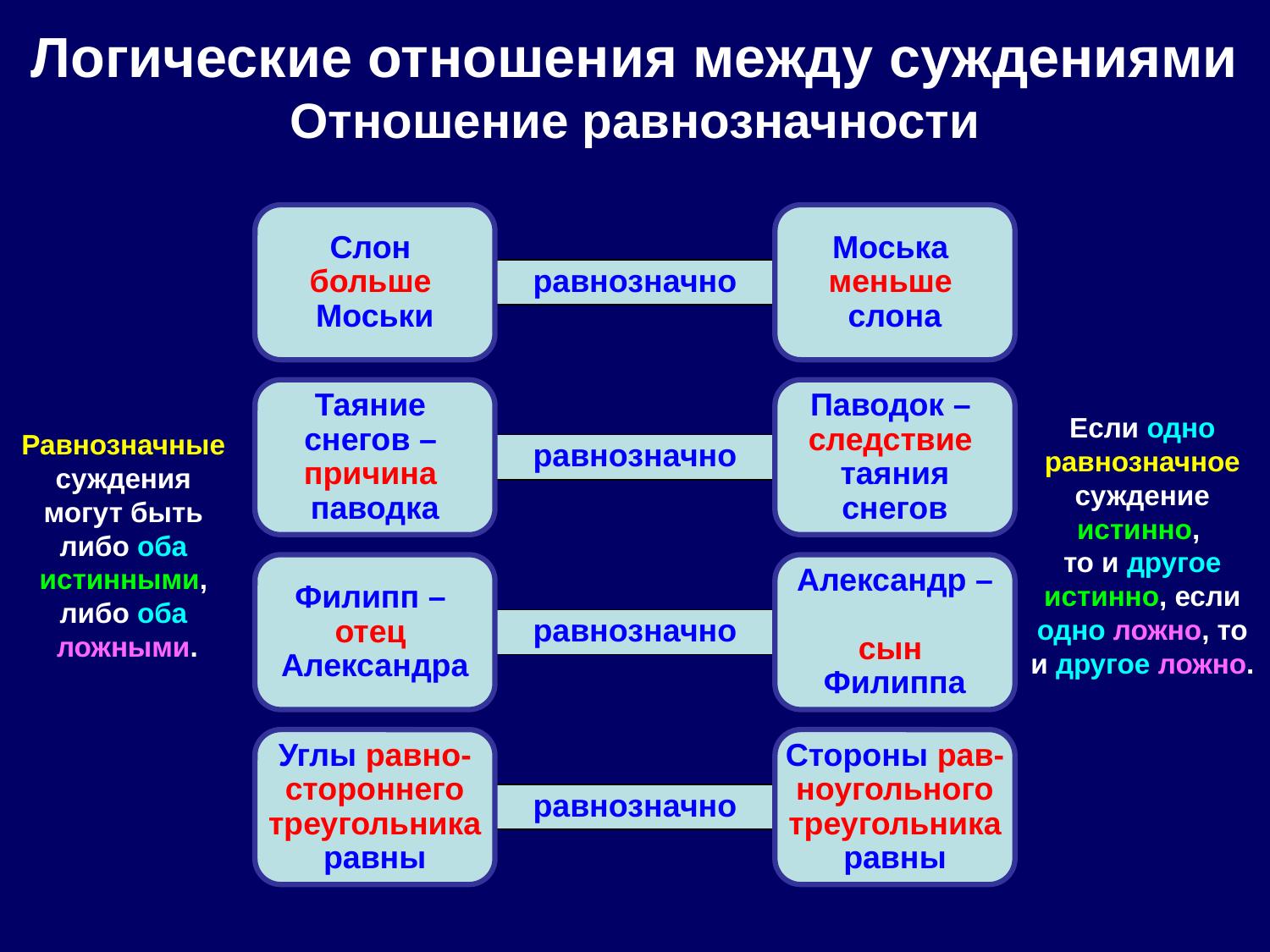

# Логические отношения между суждениями Отношение равнозначности
Равнозначные
суждения
могут быть
либо оба
истинными,
либо оба
ложными.
Слон
больше
Моськи
Моська
меньше
слона
Если одно равнозначное суждение истинно,
то и другое истинно, если одно ложно, то и другое ложно.
равнозначно
Таяние
снегов –
причина
паводка
Паводок –
следствие
таяния снегов
равнозначно
Филипп –
отец
Александра
Александр –
сын
Филиппа
равнозначно
Углы равно-стороннего треугольника равны
Стороны рав-ноугольного треугольника равны
равнозначно